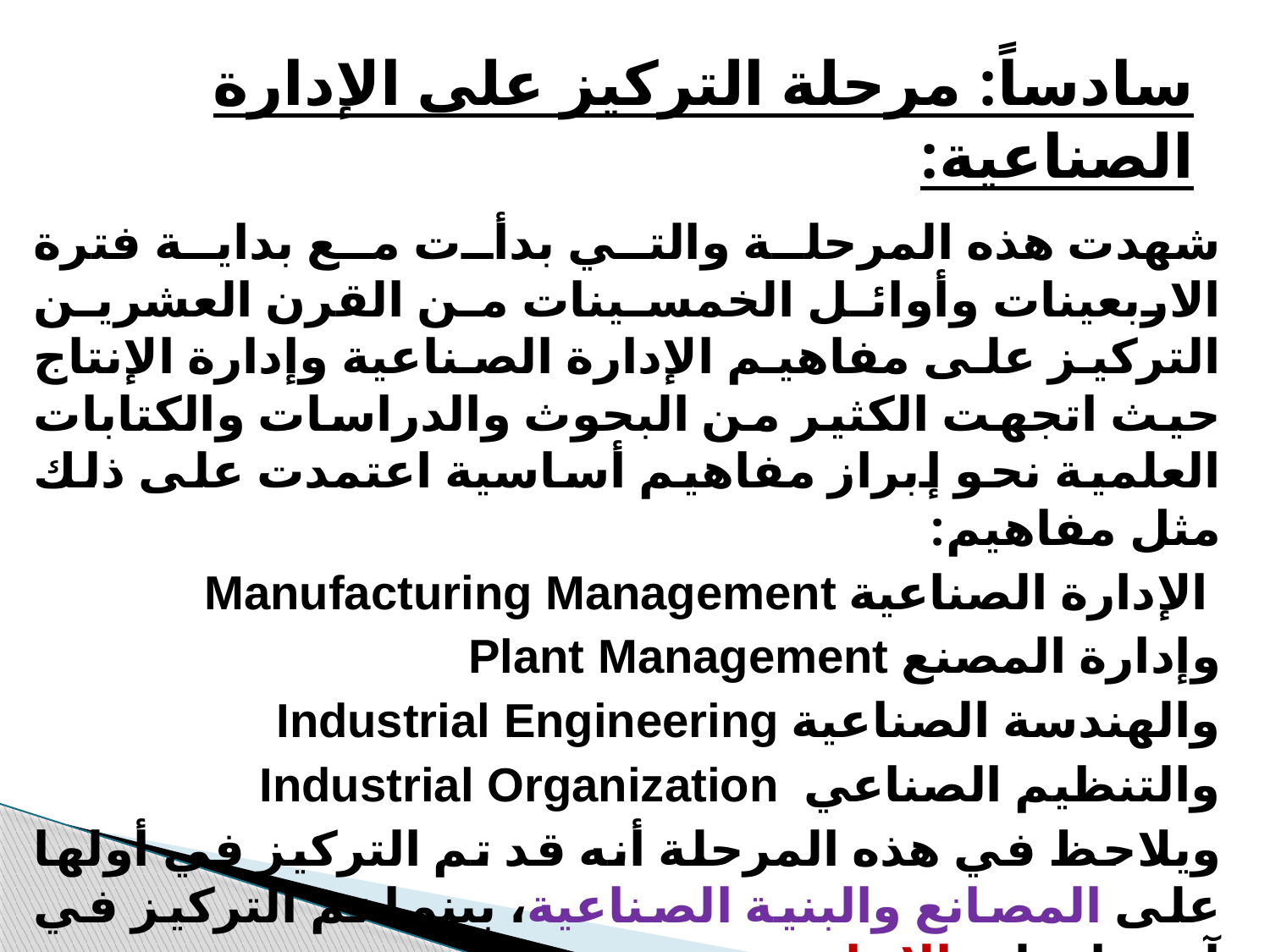

# سادساً: مرحلة التركيز على الإدارة الصناعية:
شهدت هذه المرحلة والتي بدأت مع بداية فترة الاربعينات وأوائل الخمسينات من القرن العشرين التركيز على مفاهيم الإدارة الصناعية وإدارة الإنتاج حيث اتجهت الكثير من البحوث والدراسات والكتابات العلمية نحو إبراز مفاهيم أساسية اعتمدت على ذلك مثل مفاهيم:
 الإدارة الصناعية Manufacturing Management
وإدارة المصنع Plant Management
والهندسة الصناعية Industrial Engineering
والتنظيم الصناعي  Industrial Organization
ويلاحظ في هذه المرحلة أنه قد تم التركيز في أولها على المصانع والبنية الصناعية، بينما تم التركيز في آخرها  على الإنتاج.